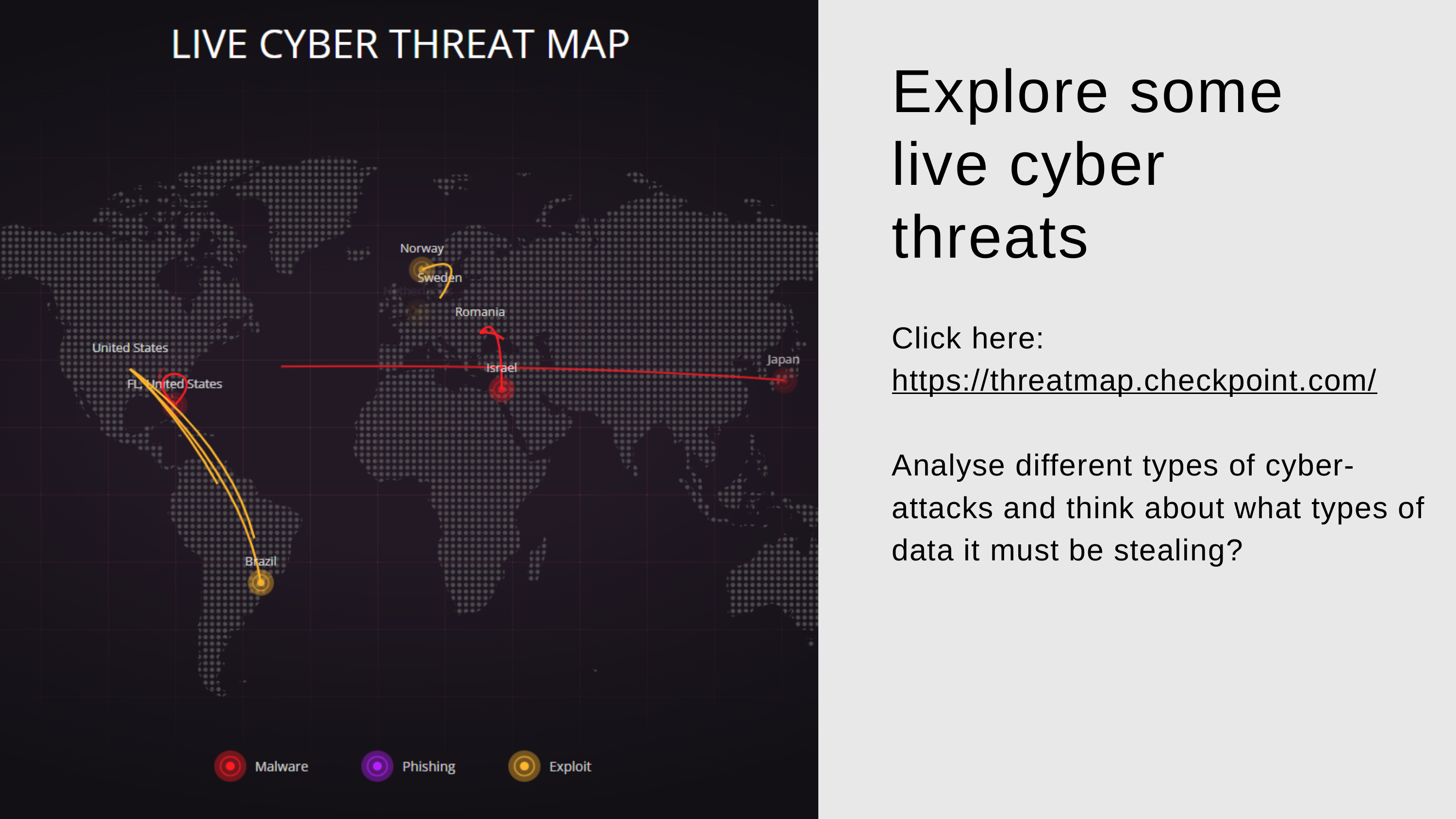

Explore some live cyber threats
Click here:
https://threatmap.checkpoint.com/

Analyse different types of cyber-attacks and think about what types of data it must be stealing?